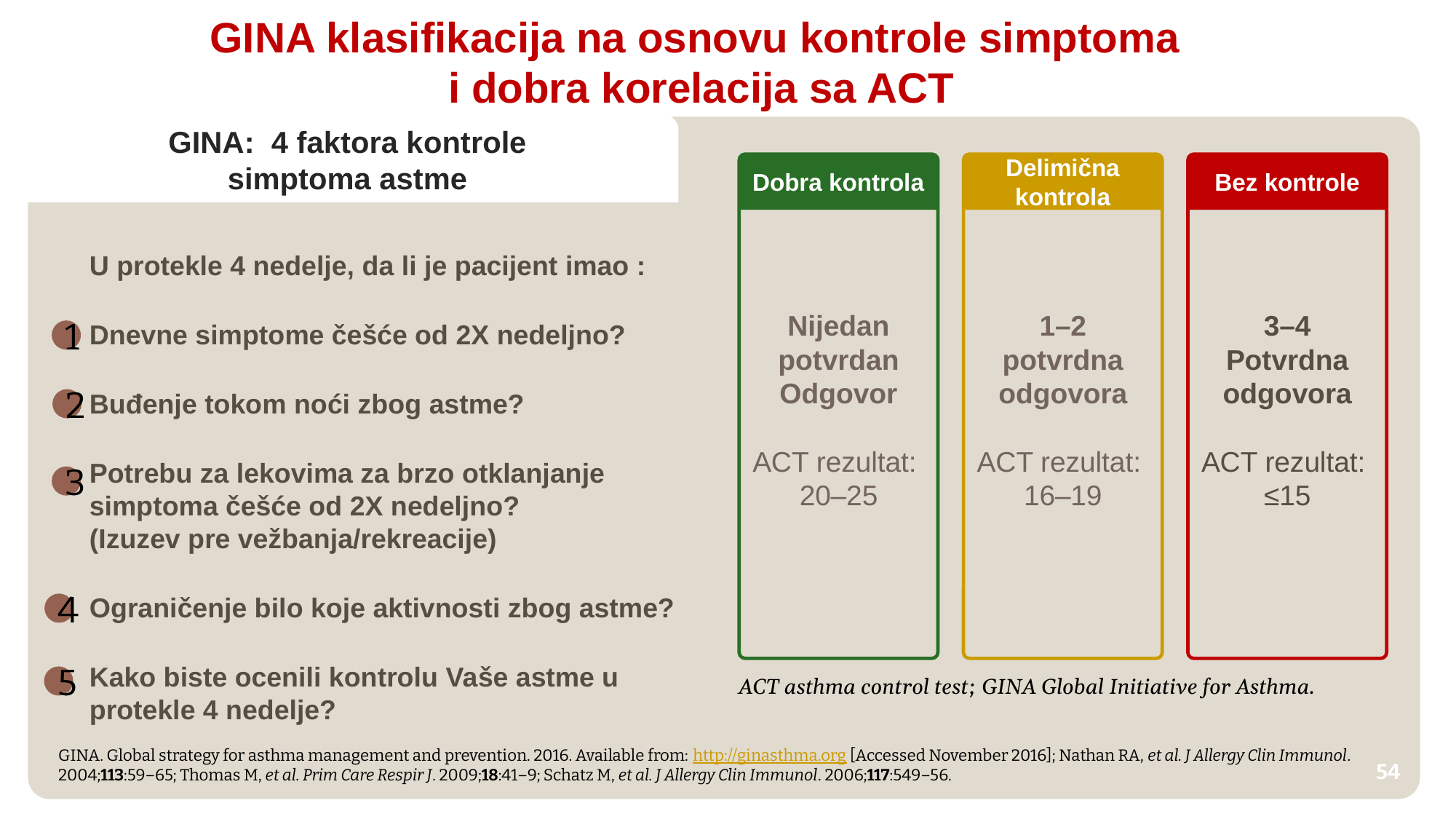

GINA klasifikacija na osnovu kontrole simptoma
i dobra korelacija sa ACT
GINA:  4 faktora kontrole
simptoma astme

Dobra kontrola

Nijedan
potvrdan
Odgovor

ACT rezultat:
20–25

Delimična kontrola

1–2
potvrdna
odgovora

ACT rezultat:
16–19

Bez kontrole

3–4
Potvrdna odgovora

ACT rezultat:
≤15

U protekle 4 nedelje, da li je pacijent imao :
Dnevne simptome češće od 2X nedeljno?
Buđenje tokom noći zbog astme?
Potrebu za lekovima za brzo otklanjanje simptoma češće od 2X nedeljno?
(Izuzev pre vežbanja/rekreacije)
Ograničenje bilo koje aktivnosti zbog astme?
Kako biste ocenili kontrolu Vaše astme u protekle 4 nedelje?

1

2
3
4
5
ACT asthma control test; GINA Global Initiative for Asthma.

GINA. Global strategy for asthma management and prevention. 2016. Available from: http://ginasthma.org [Accessed November 2016]; Nathan RA, et al. J Allergy Clin Immunol. 2004;113:59–65; Thomas M, et al. Prim Care Respir J. 2009;18:41–9; Schatz M, et al. J Allergy Clin Immunol. 2006;117:549–56.
54